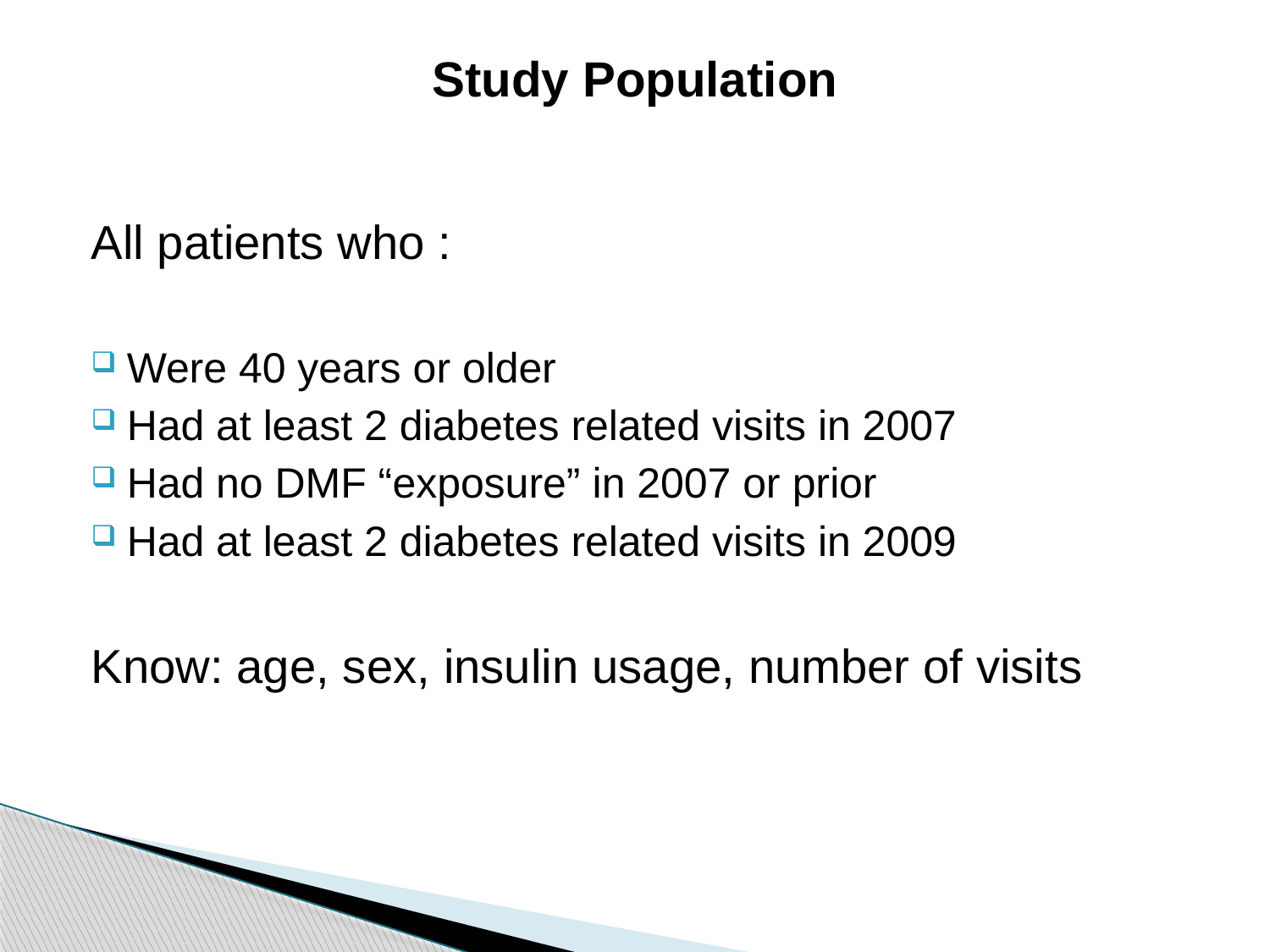

# Study Population
All patients who :

Were 40 years or older
Had at least 2 diabetes related visits in 2007
Had no DMF “exposure” in 2007 or prior
Had at least 2 diabetes related visits in 2009

Know: age, sex, insulin usage, number of visits